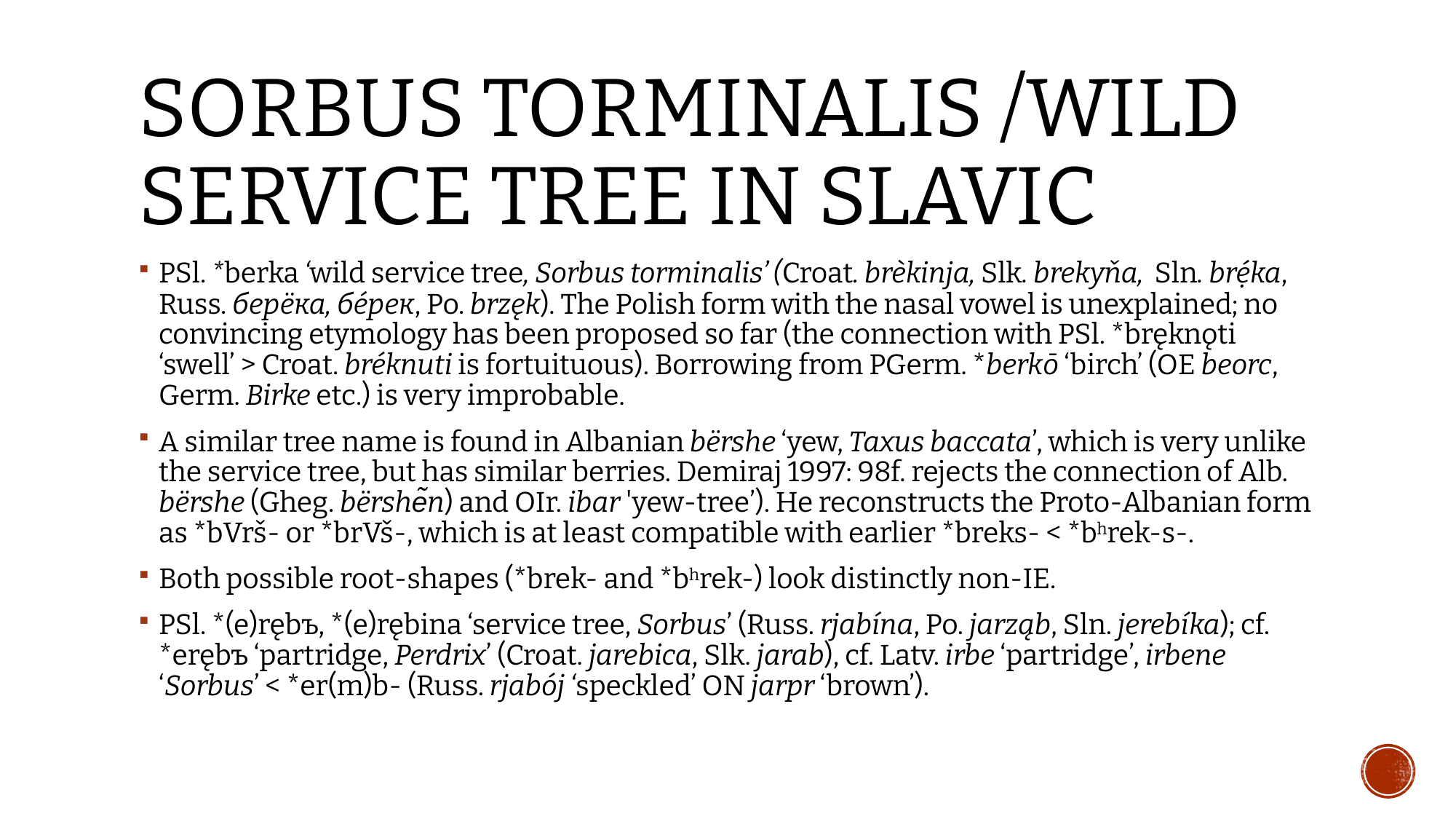

# Sorbus torminalis /wild service tree in slavic
PSl. *berka ‘wild service tree, Sorbus torminalis’ (Croat. brèkinja, Slk. brekyňa,  Sln. brẹ́ka, Russ. берёка, бéрек, Po. brzęk). The Polish form with the nasal vowel is unexplained; no convincing etymology has been proposed so far (the connection with PSl. *bręknǫti ‘swell’ > Croat. bréknuti is fortuituous). Borrowing from PGerm. *berkō ‘birch’ (OE beorc, Germ. Birke etc.) is very improbable.
A similar tree name is found in Albanian bërshe ‘yew, Taxus baccata’, which is very unlike the service tree, but has similar berries. Demiraj 1997: 98f. rejects the connection of Alb. bërshe (Gheg. bërshe͂n) and OIr. ibar 'yew-tree’). He reconstructs the Proto-Albanian form as *bVrš- or *brVš-, which is at least compatible with earlier *breks- < *bhrek-s-.
Both possible root-shapes (*brek- and *bhrek-) look distinctly non-IE.
PSl. *(e)rębъ, *(e)rębina ‘service tree, Sorbus’ (Russ. rjabína, Po. jarząb, Sln. jerebíka); cf. *erębъ ‘partridge, Perdrix’ (Croat. jarebica, Slk. jarab), cf. Latv. irbe ‘partridge’, irbene ‘Sorbus’ < *er(m)b- (Russ. rjabój ‘speckled’ ON jarpr ‘brown’).